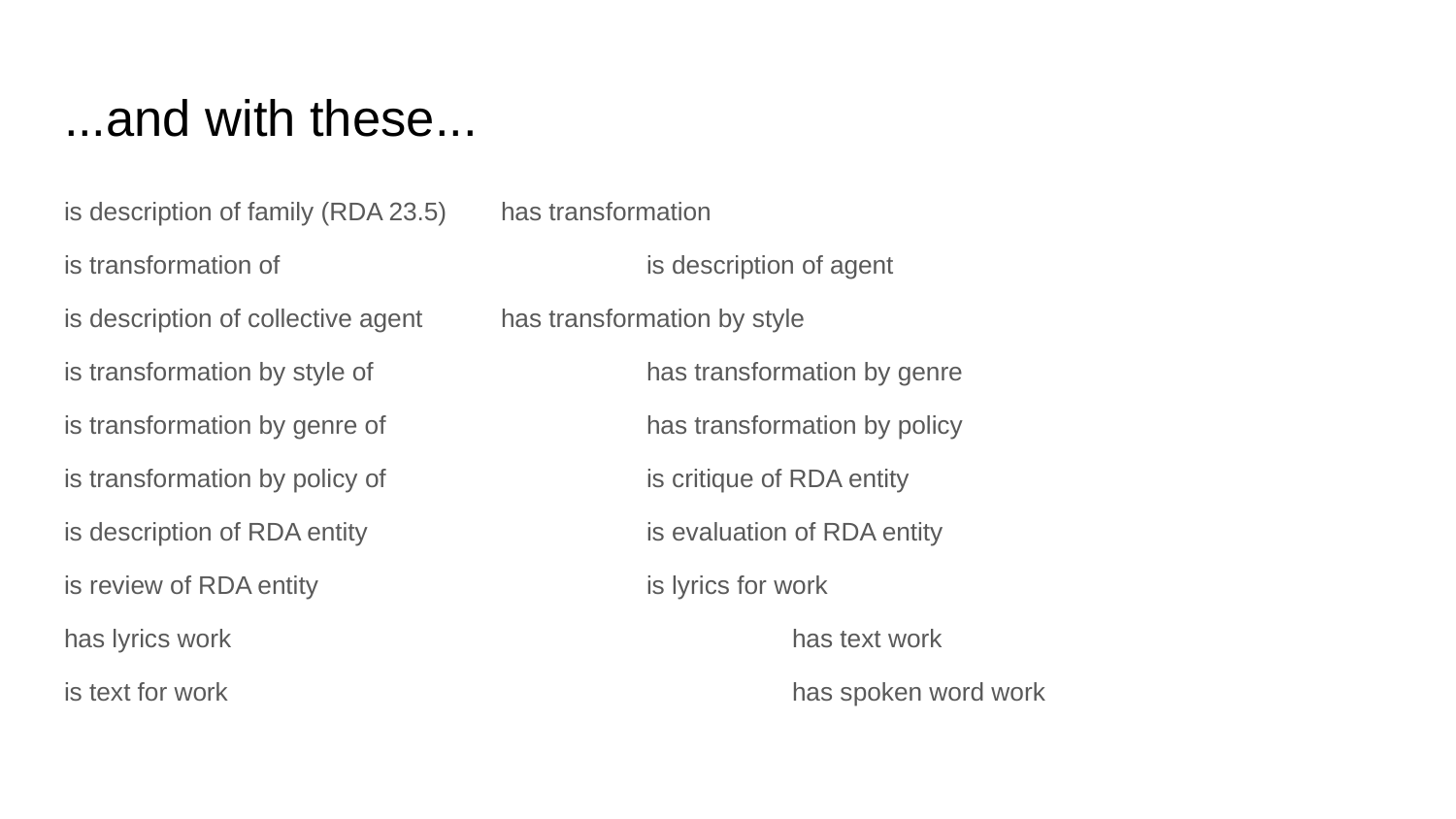

# ...and with these...
is description of family (RDA 23.5)	has transformation
is transformation of			is description of agent
is description of collective agent	has transformation by style
is transformation by style of		has transformation by genre
is transformation by genre of		has transformation by policy
is transformation by policy of		is critique of RDA entity
is description of RDA entity		is evaluation of RDA entity
is review of RDA entity			is lyrics for work
has lyrics work				has text work
is text for work				has spoken word work